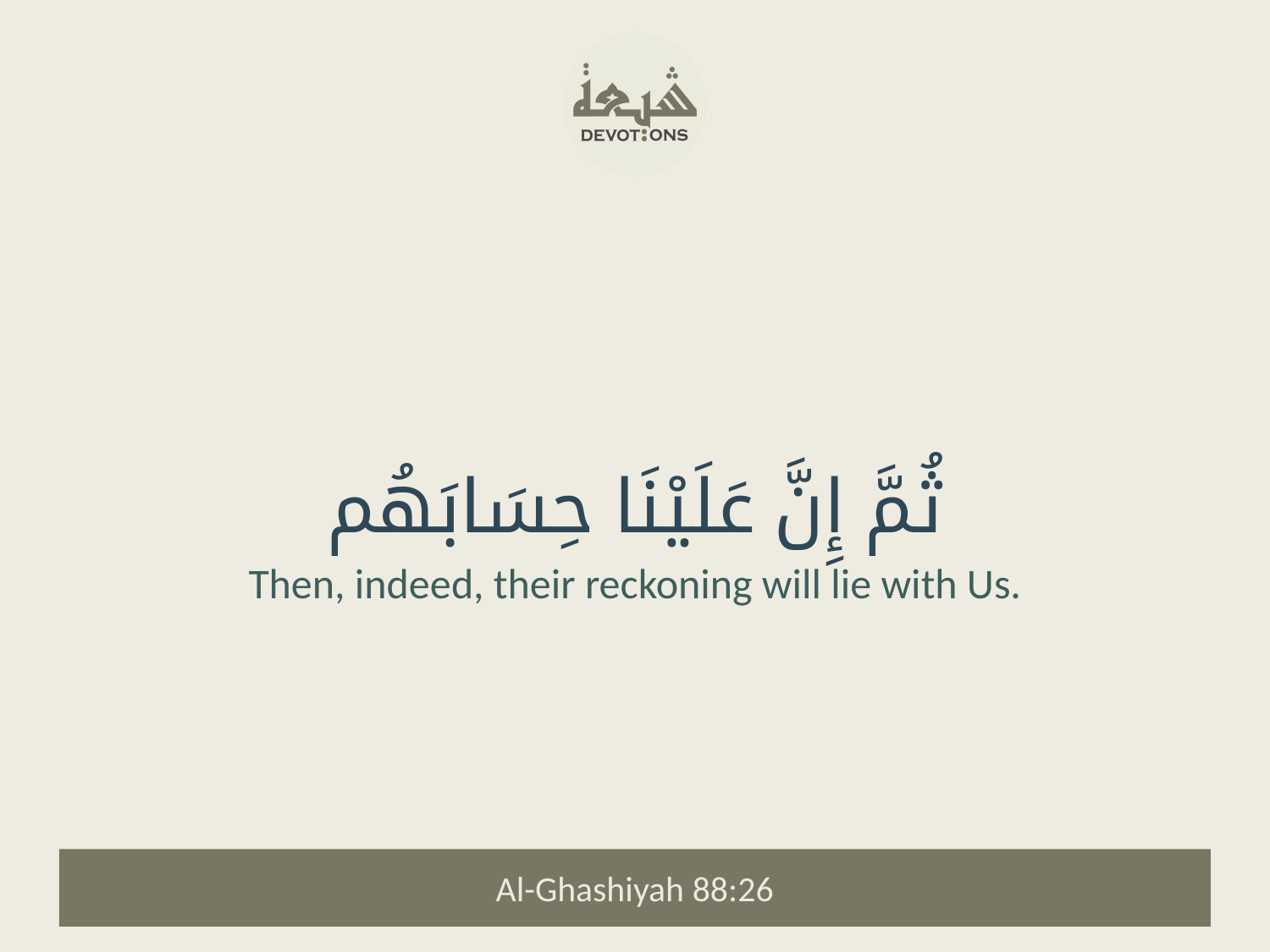

ثُمَّ إِنَّ عَلَيْنَا حِسَابَهُم
Then, indeed, their reckoning will lie with Us.
Al-Ghashiyah 88:26